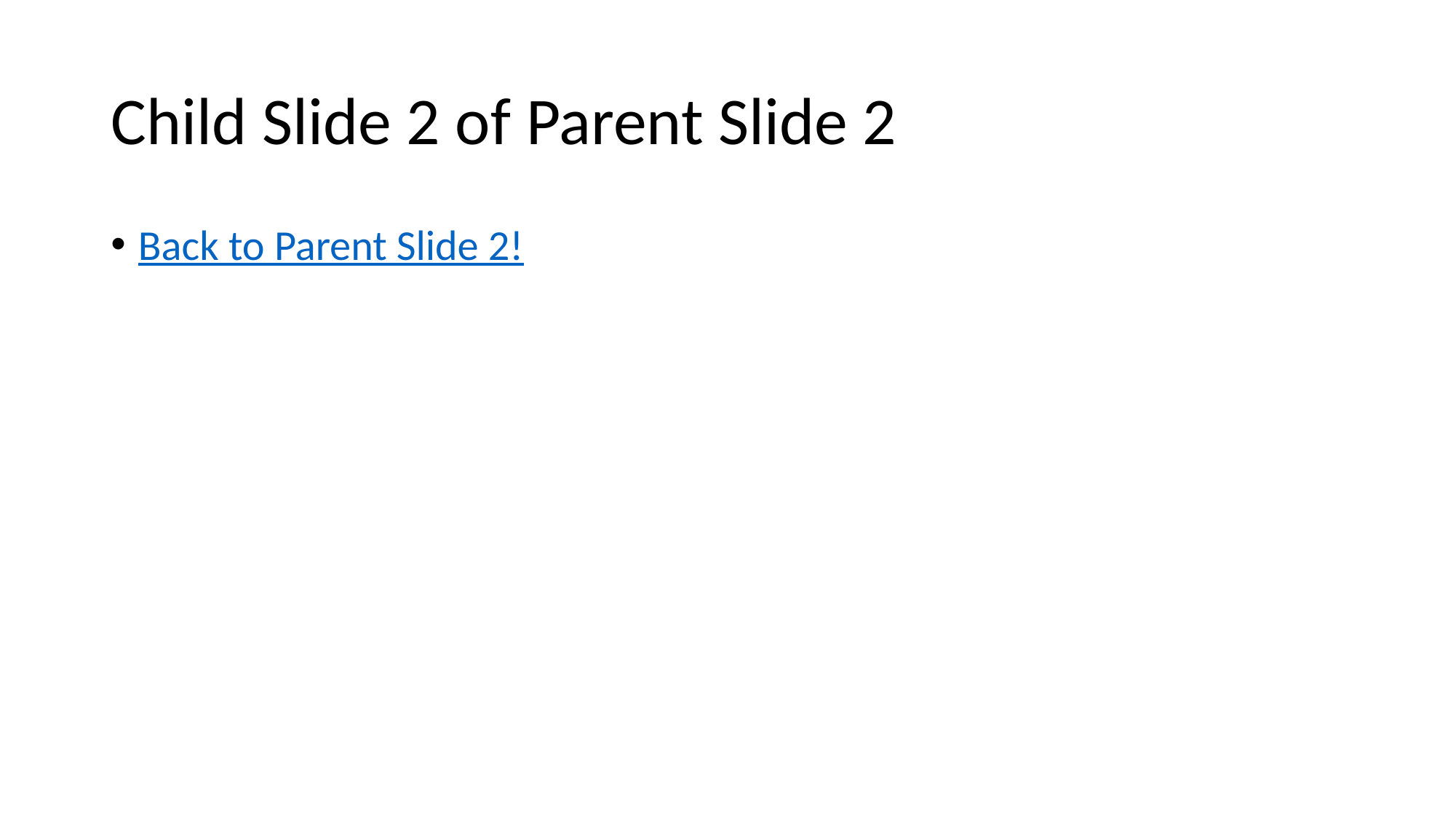

# Child Slide 2 of Parent Slide 2
Back to Parent Slide 2!